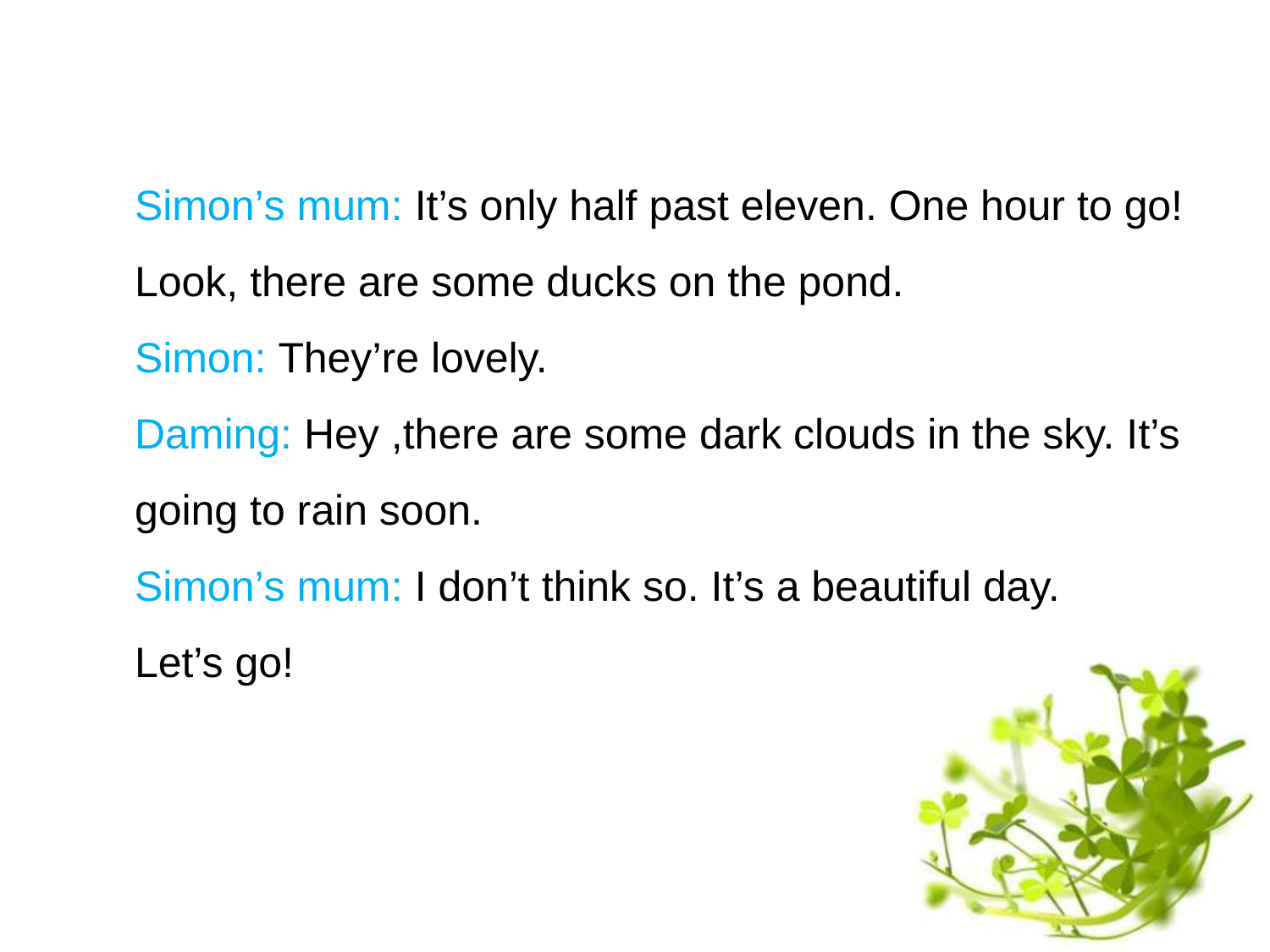

Simon’s mum: It’s only half past eleven. One hour to go!
Look, there are some ducks on the pond.
Simon: They’re lovely.
Daming: Hey ,there are some dark clouds in the sky. It’s
going to rain soon.
Simon’s mum: I don’t think so. It’s a beautiful day.
Let’s go!